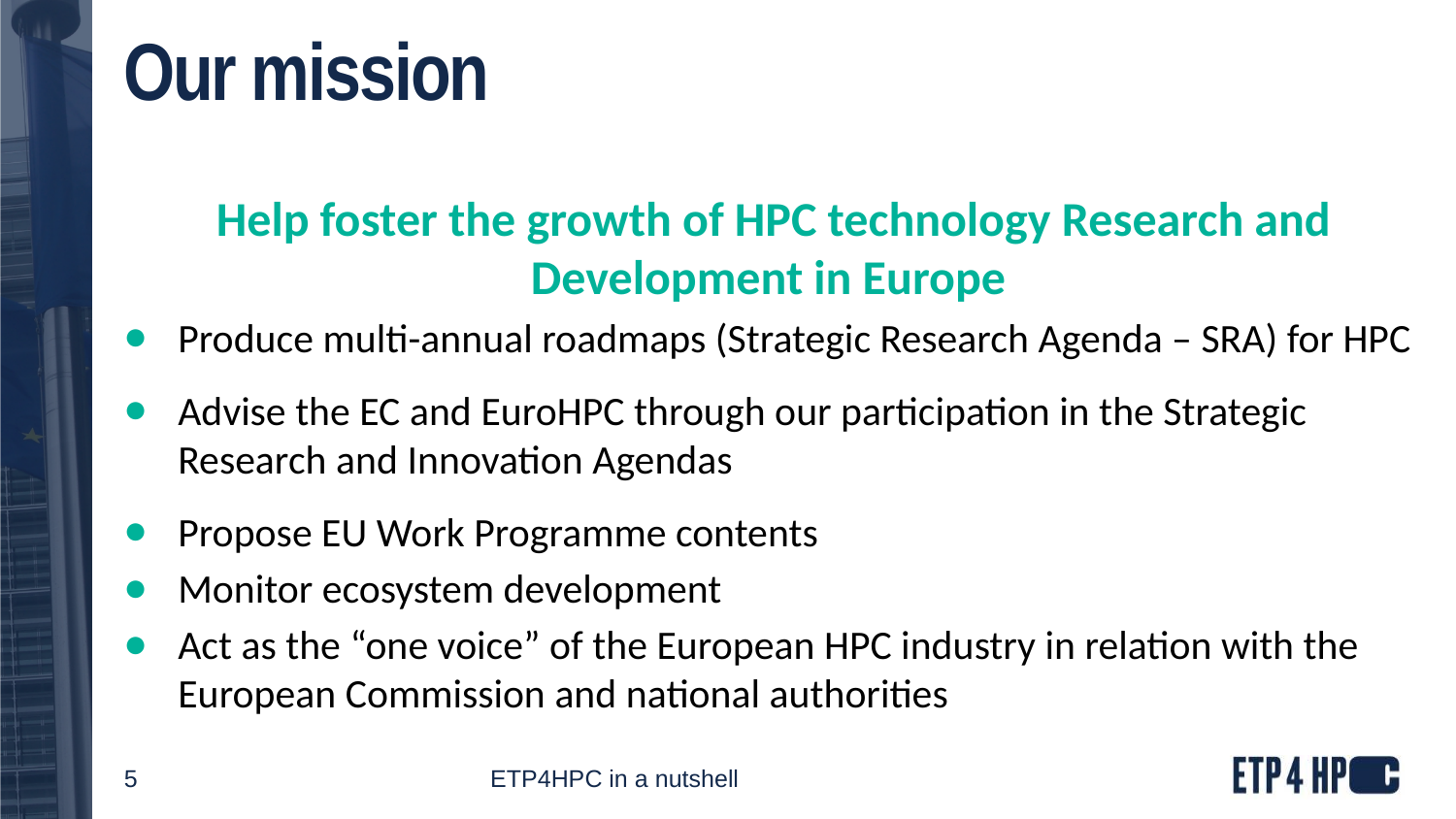

# Our mission
Help foster the growth of HPC technology Research and Development in Europe
Produce multi-annual roadmaps (Strategic Research Agenda – SRA) for HPC
Advise the EC and EuroHPC through our participation in the Strategic Research and Innovation Agendas
Propose EU Work Programme contents
Monitor ecosystem development
Act as the “one voice” of the European HPC industry in relation with the European Commission and national authorities
5
ETP4HPC in a nutshell